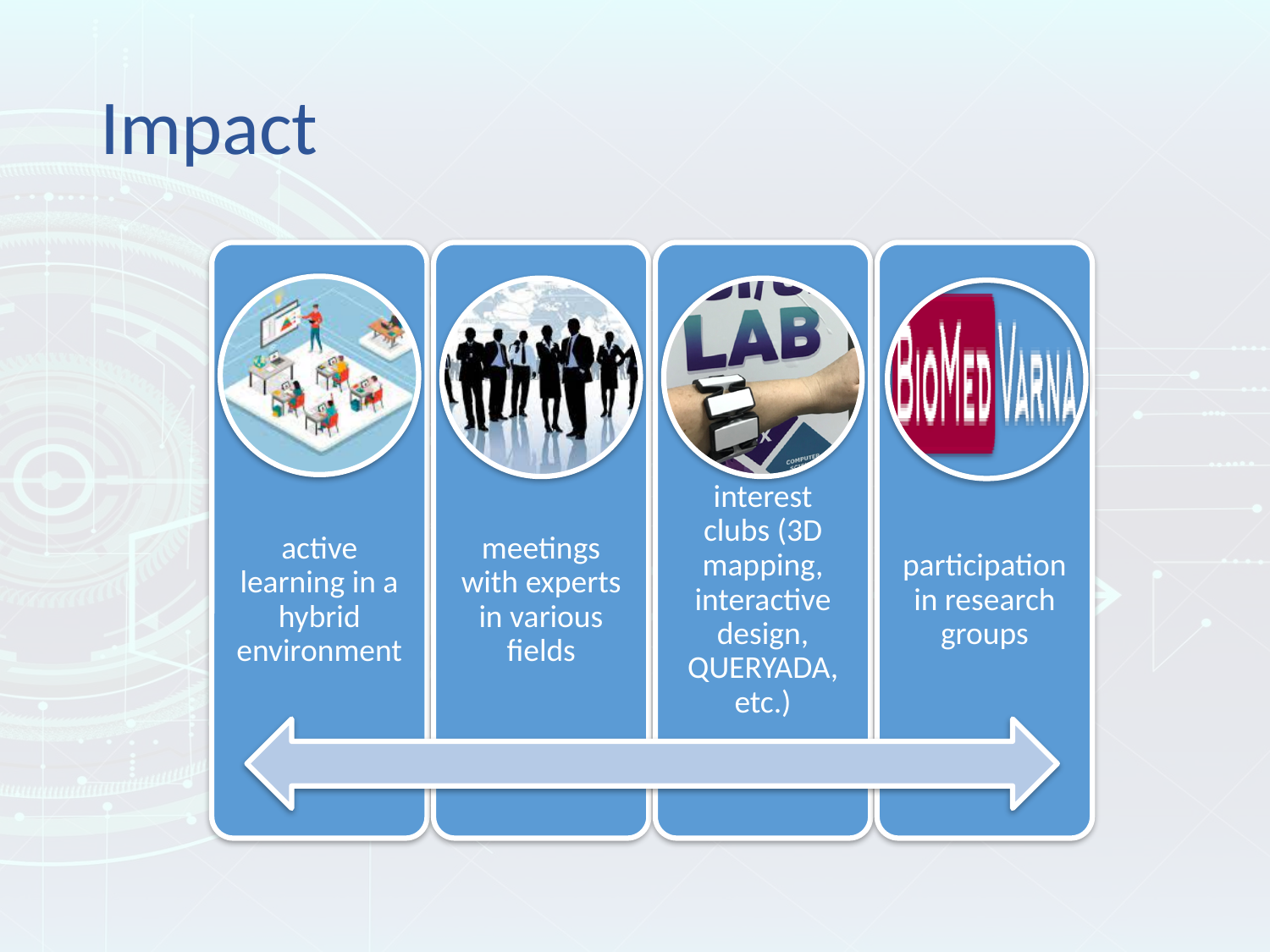

# Impact
active learning in a hybrid environment
meetings with experts in various fields
interest clubs (3D mapping, interactive design, QUERYADA, etc.)
participation in research groups